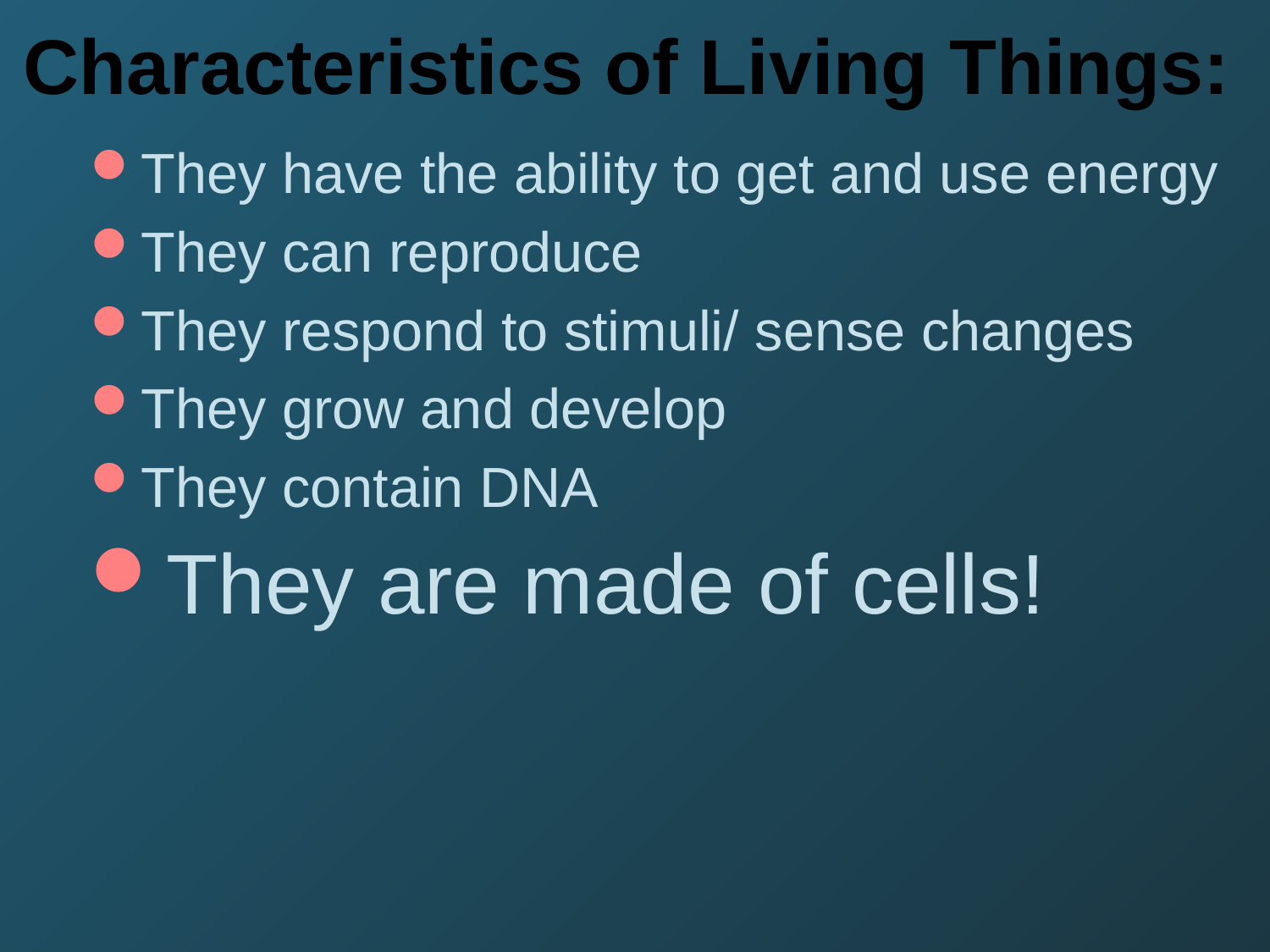

# Characteristics of Living Things:
They have the ability to get and use energy
They can reproduce
They respond to stimuli/ sense changes
They grow and develop
They contain DNA
They are made of cells!